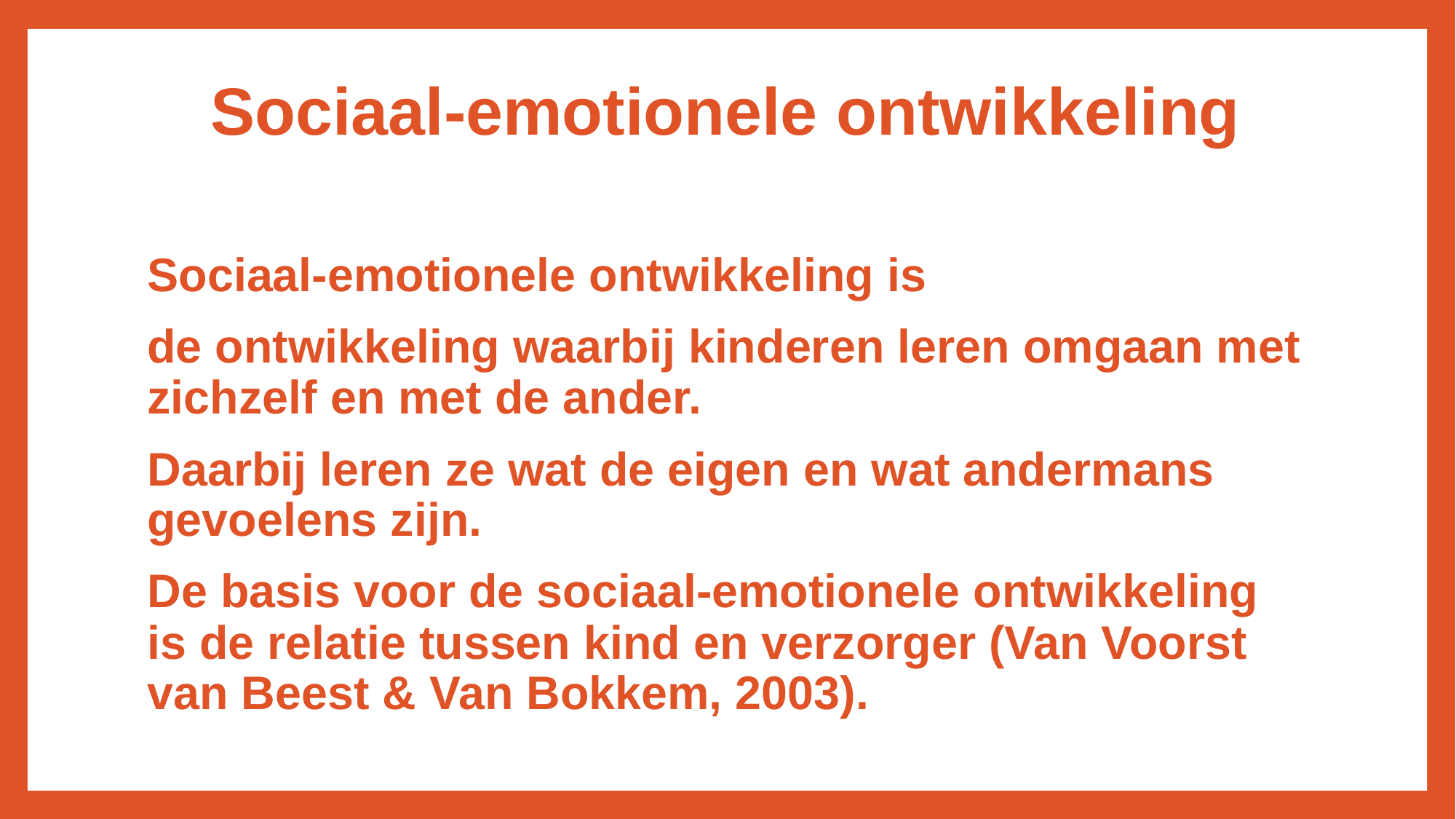

# Sociaal-emotionele ontwikkeling
Sociaal-emotionele ontwikkeling is
de ontwikkeling waarbij kinderen leren omgaan met zichzelf en met de ander.
Daarbij leren ze wat de eigen en wat andermans gevoelens zijn.
De basis voor de sociaal-emotionele ontwikkeling is de relatie tussen kind en verzorger (Van Voorst van Beest & Van Bokkem, 2003).